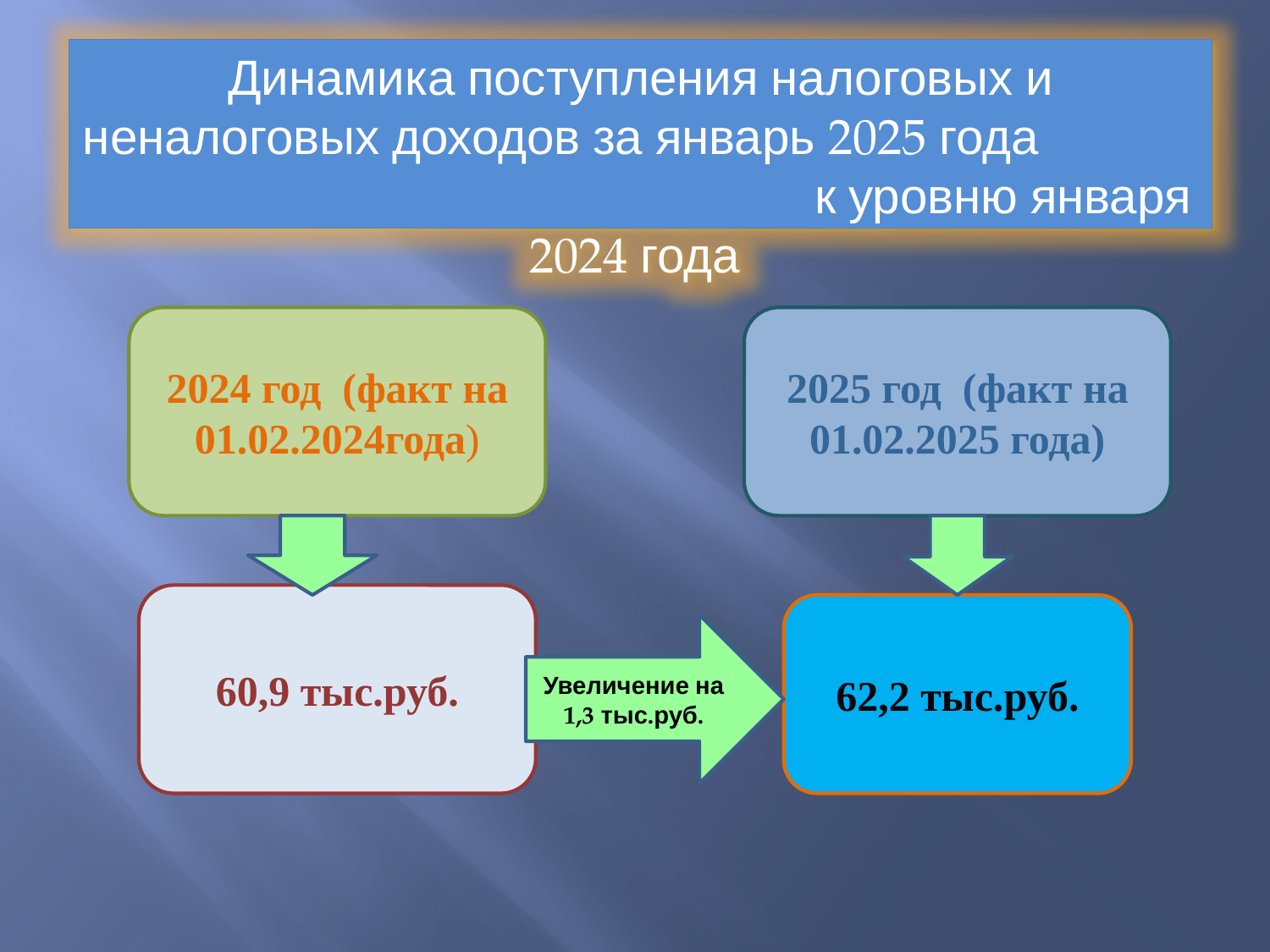

Динамика поступления налоговых и неналоговых доходов за январь 2025 года                                                                         к уровню января 2024 года
2024 год  (факт на 01.02.2024года)
2025 год  (факт на 01.02.2025 года)

60,9 тыс.руб.
62,2 тыс.руб.
Увеличение на 1,3 тыс.руб.